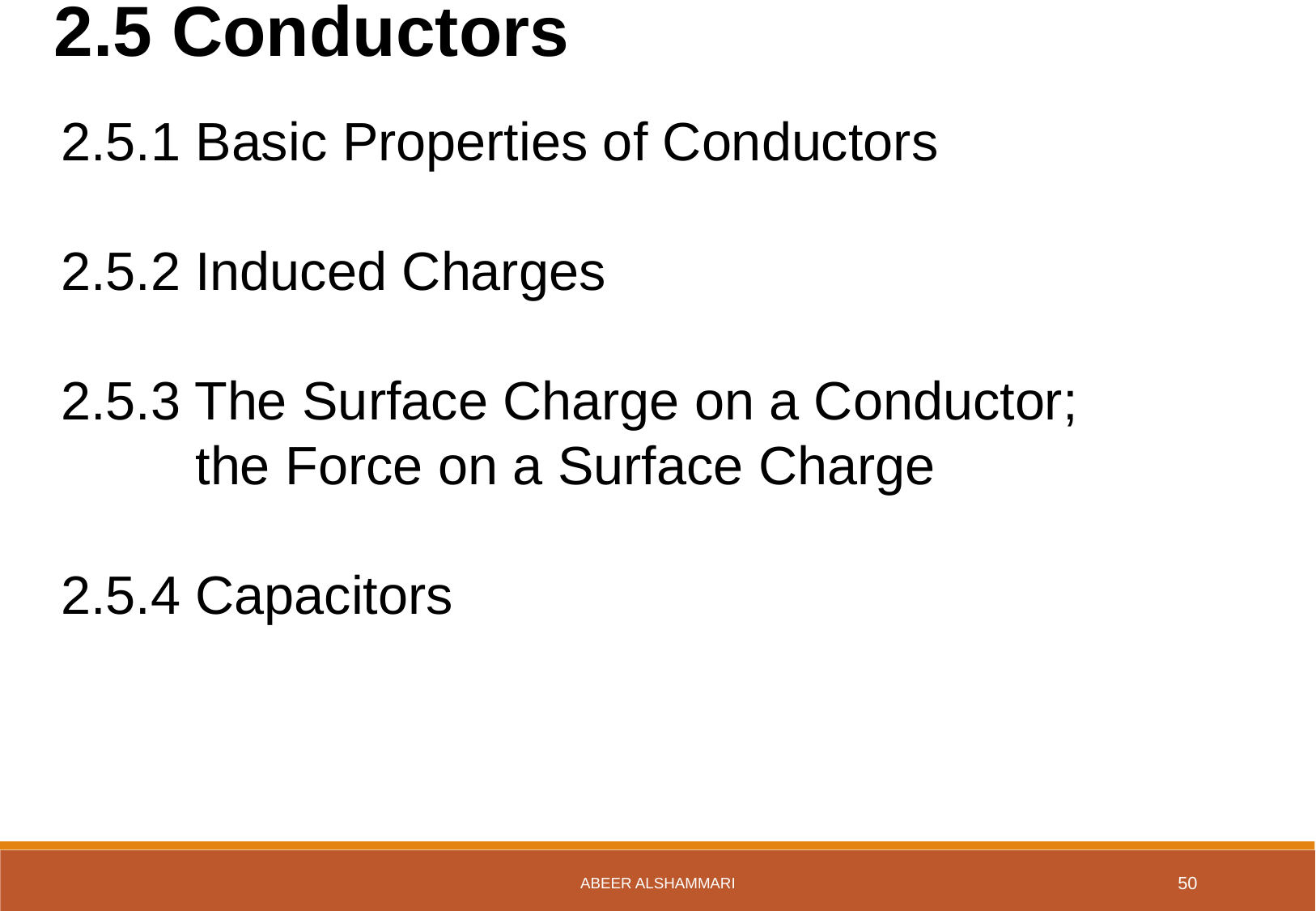

2.5 Conductors
2.5.1 Basic Properties of Conductors

2.5.2 Induced Charges

2.5.3 The Surface Charge on a Conductor;
         the Force on a Surface Charge

2.5.4 Capacitors
Abeer Alshammari
50